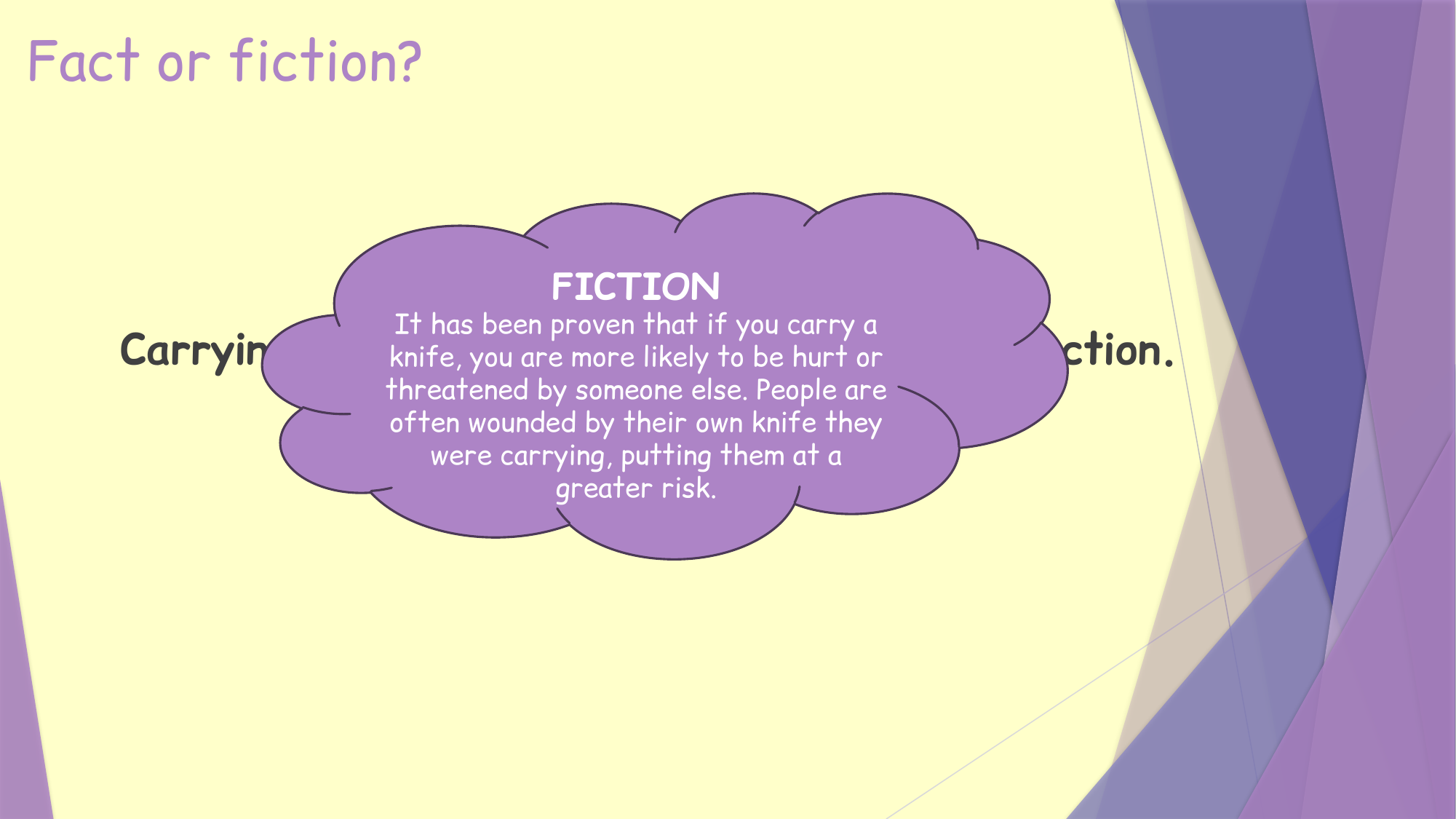

# Fact or fiction?

FICTION
It has been proven that if you carry a knife, you are more likely to be hurt or threatened by someone else. People are often wounded by their own knife they were carrying, putting them at a greater risk.
Carrying a knife provides a person with protection.